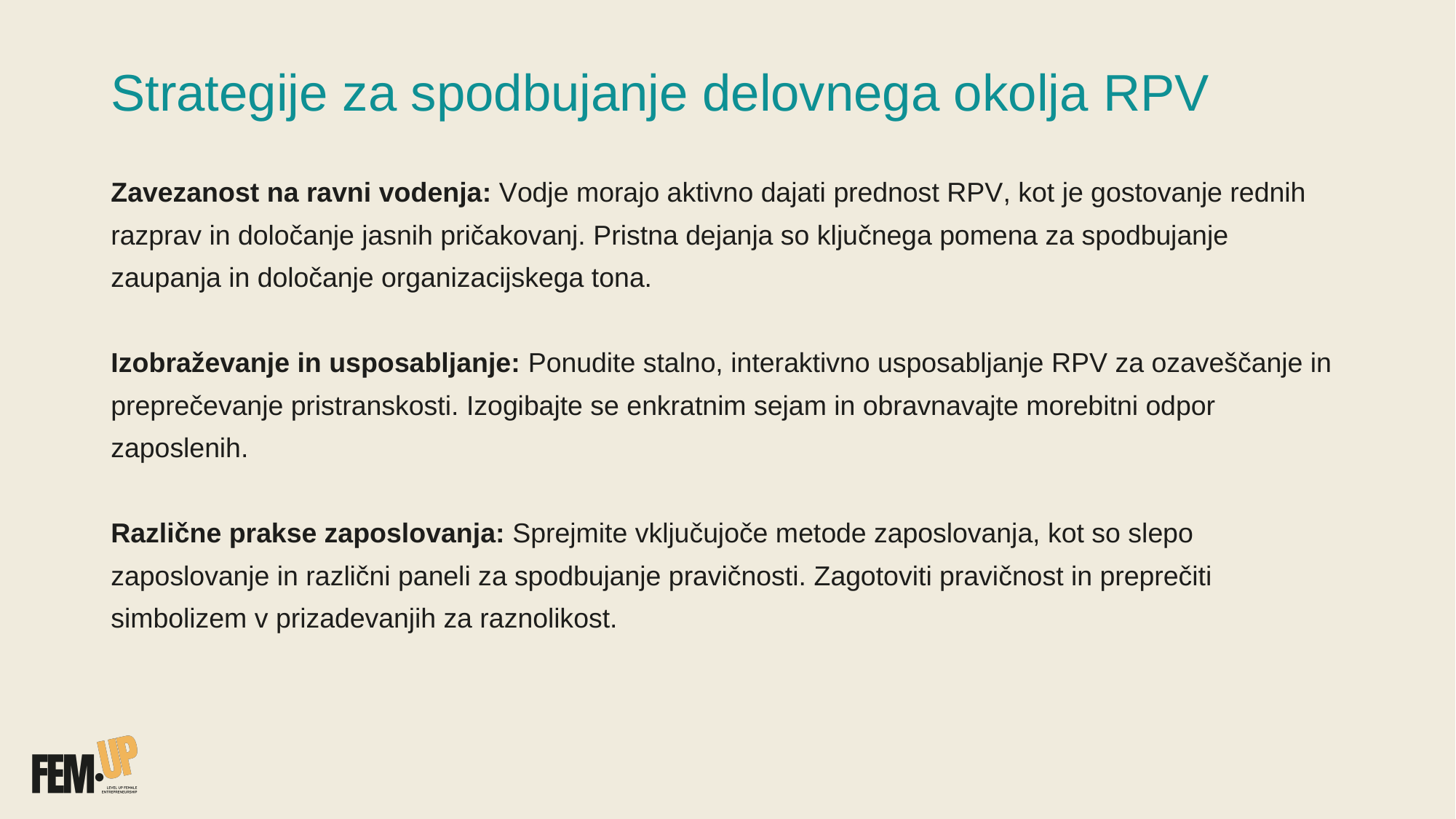

# Strategije za spodbujanje delovnega okolja RPV
Zavezanost na ravni vodenja: Vodje morajo aktivno dajati prednost RPV, kot je gostovanje rednih razprav in določanje jasnih pričakovanj. Pristna dejanja so ključnega pomena za spodbujanje zaupanja in določanje organizacijskega tona.

Izobraževanje in usposabljanje: Ponudite stalno, interaktivno usposabljanje RPV za ozaveščanje in preprečevanje pristranskosti. Izogibajte se enkratnim sejam in obravnavajte morebitni odpor zaposlenih.

Različne prakse zaposlovanja: Sprejmite vključujoče metode zaposlovanja, kot so slepo zaposlovanje in različni paneli za spodbujanje pravičnosti. Zagotoviti pravičnost in preprečiti simbolizem v prizadevanjih za raznolikost.